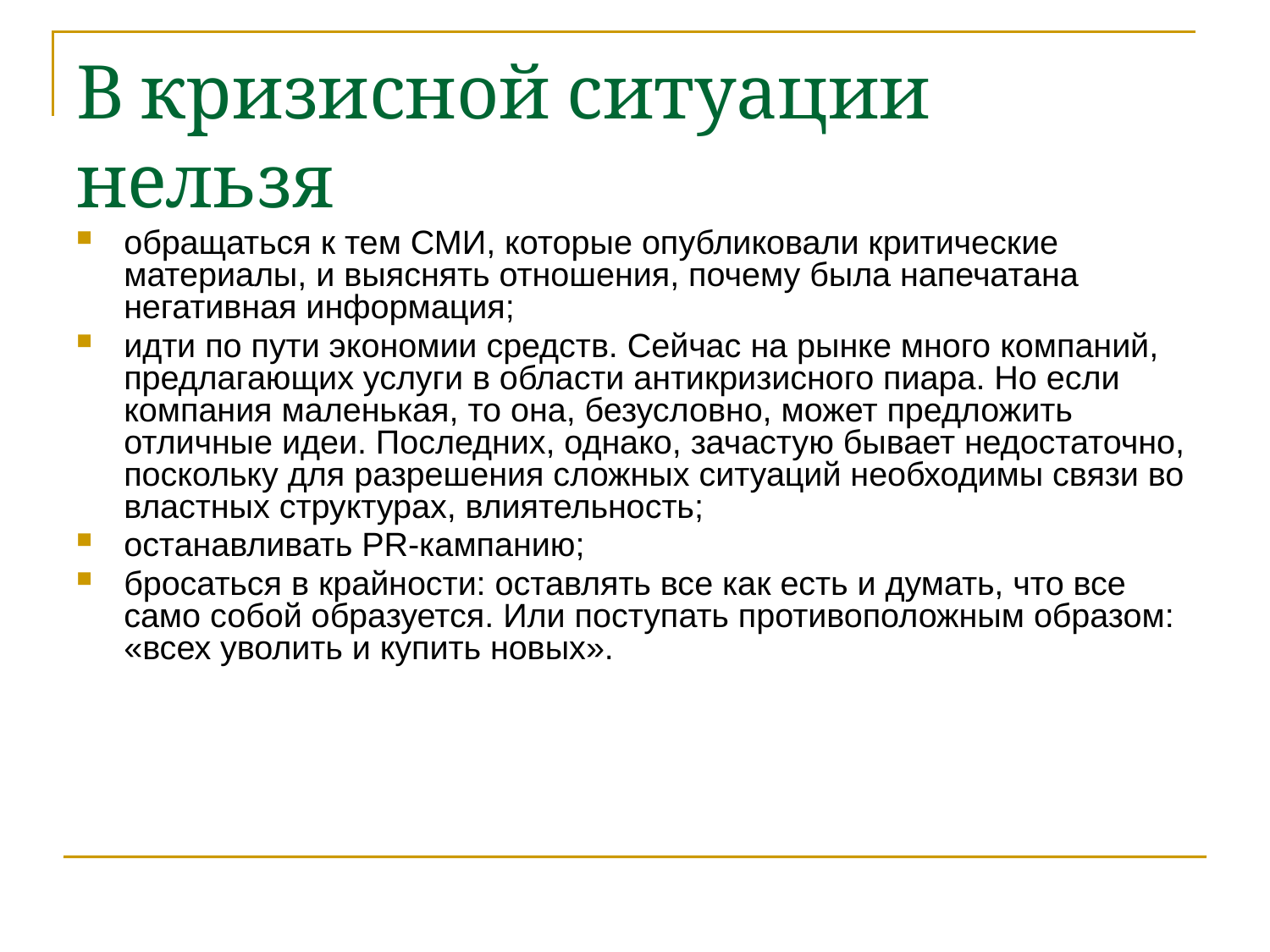

В кризисной ситуации нельзя
обращаться к тем СМИ, которые опубликовали критические материалы, и выяснять отношения, почему была напечатана негативная информация;
идти по пути экономии средств. Сейчас на рынке много компаний, предлагающих услуги в области антикризисного пиара. Но если компания маленькая, то она, безусловно, может предложить отличные идеи. Последних, однако, зачастую бывает недостаточно, поскольку для разрешения сложных ситуаций необходимы связи во властных структурах, влиятельность;
останавливать PR-кампанию;
бросаться в крайности: оставлять все как есть и думать, что все само собой образуется. Или поступать противоположным образом: «всех уволить и купить новых».